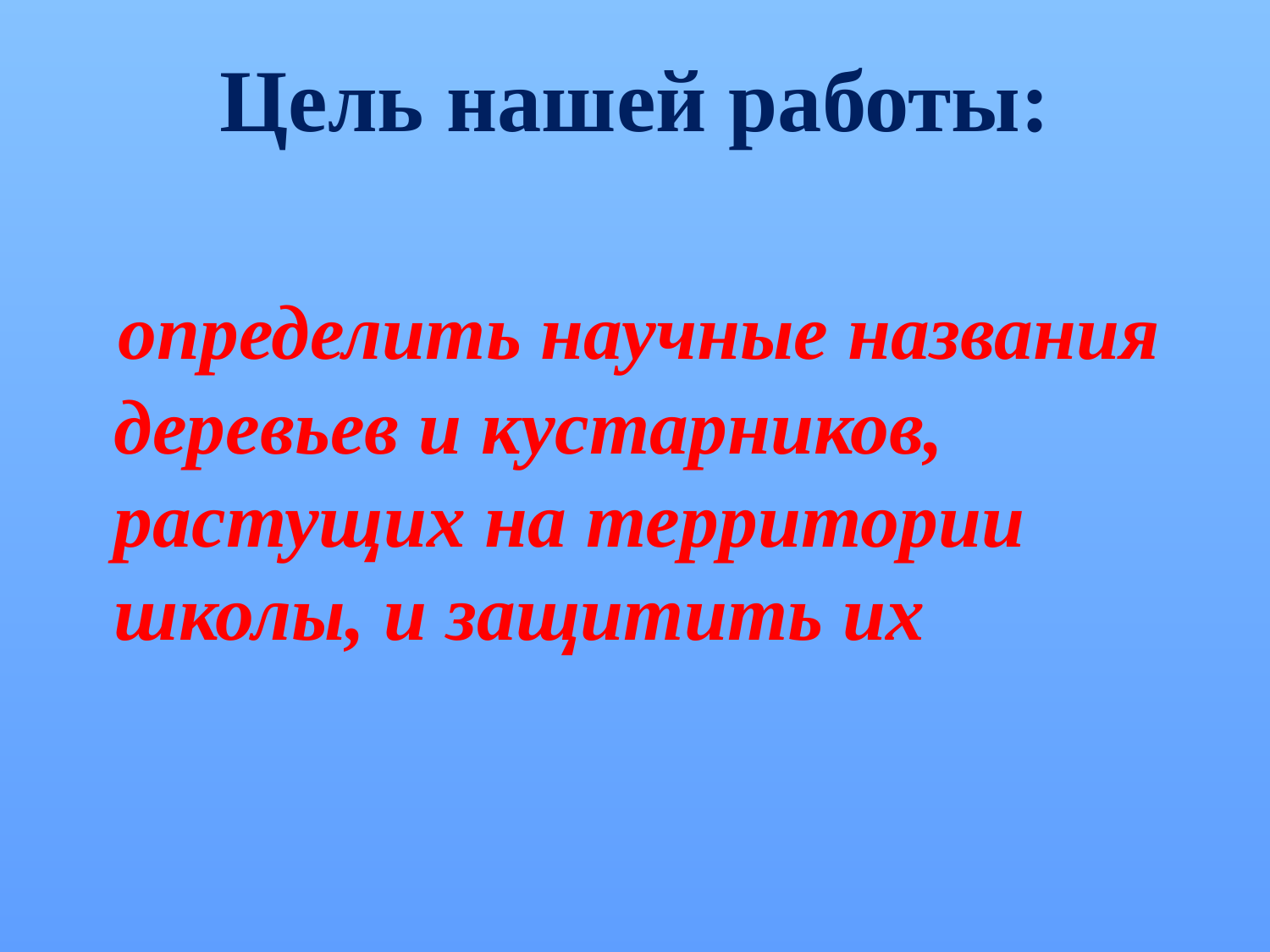

# Цель нашей работы:
  определить научные названия деревьев и кустарников, растущих на территории школы, и защитить их